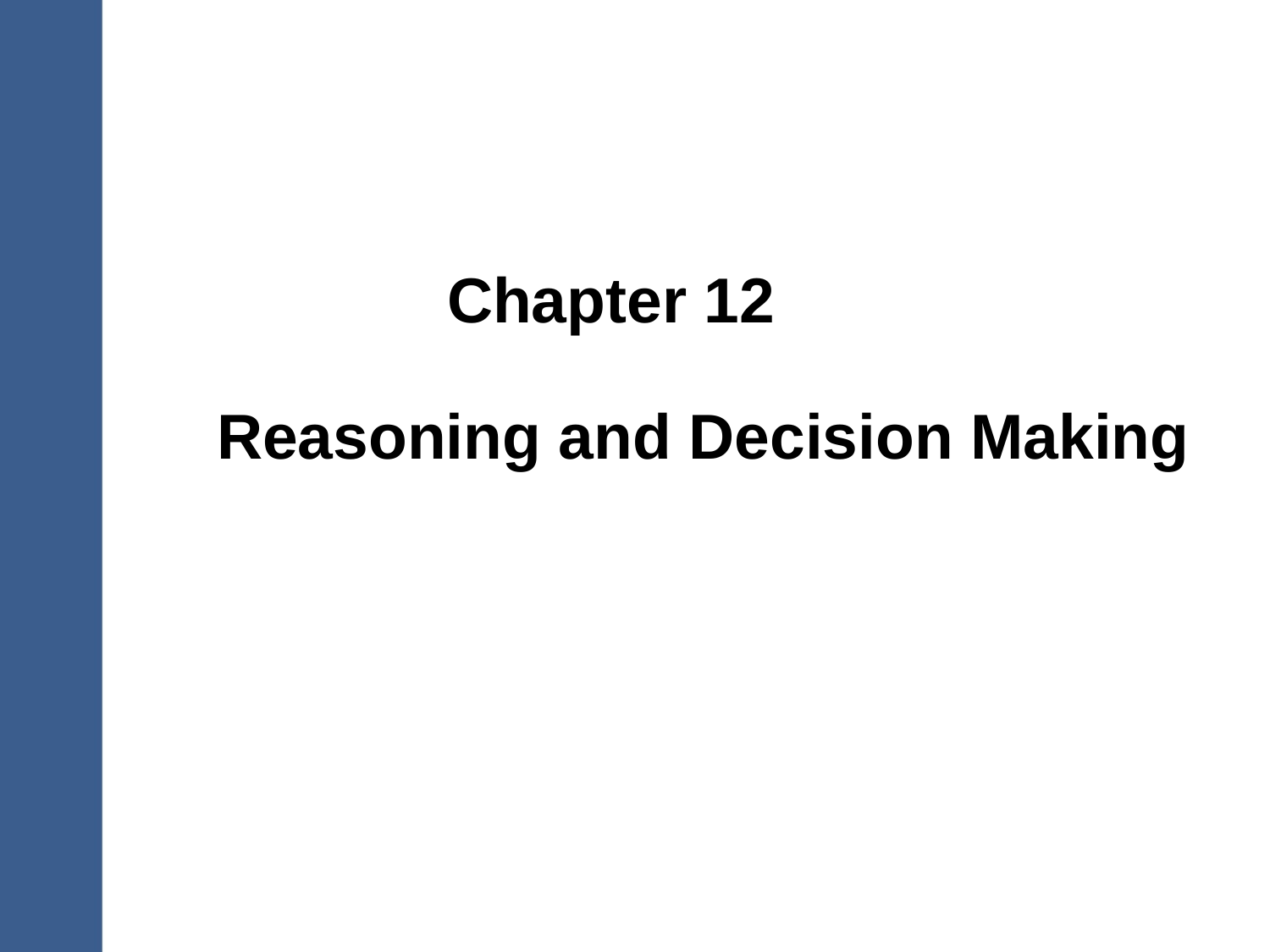

# Chapter 12
Reasoning and Decision Making